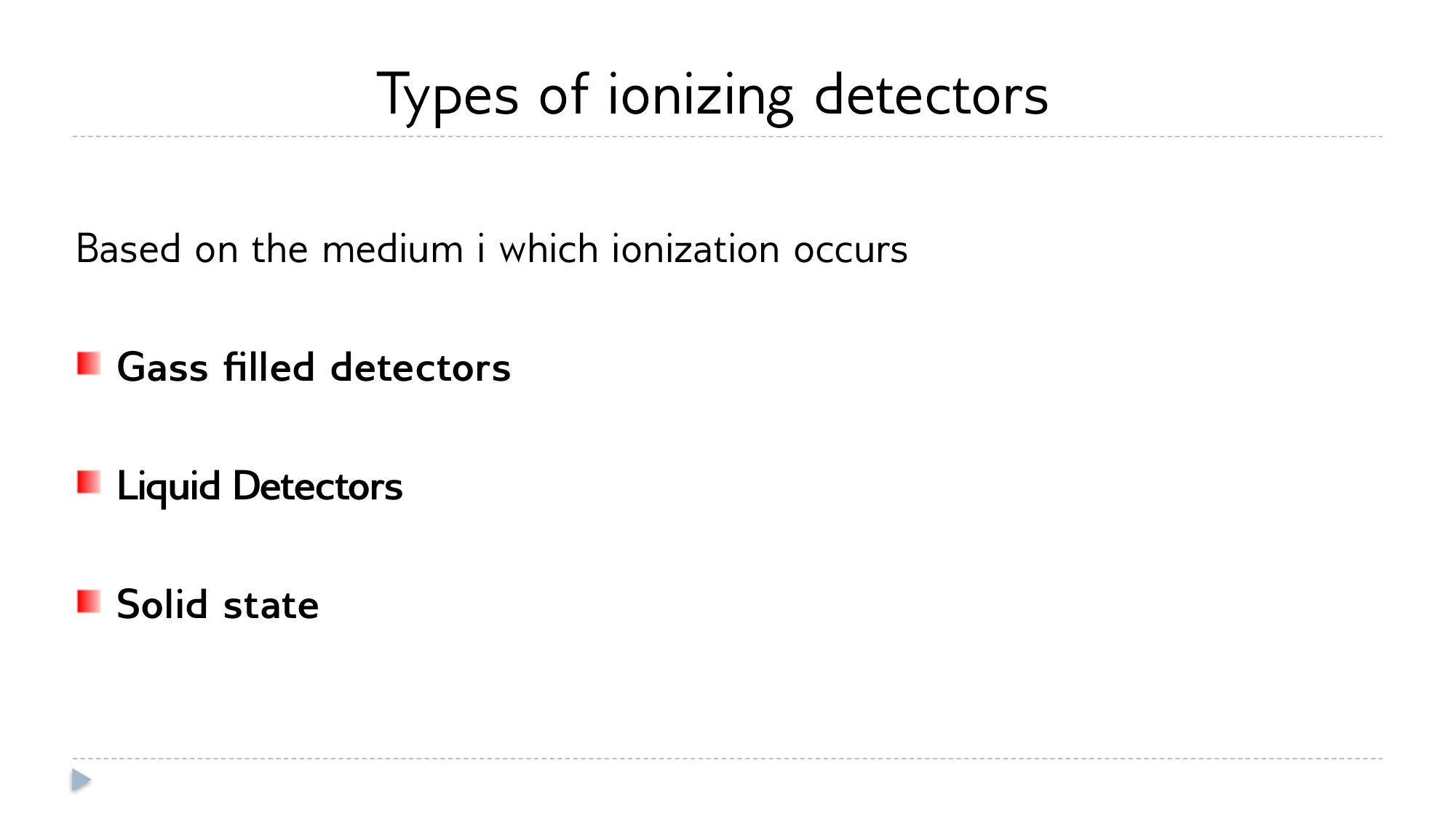

Types of ionizing detectors

Based on the medium i which ionization occurs

Gass filled detectors

Liquid Detectors

Solid state